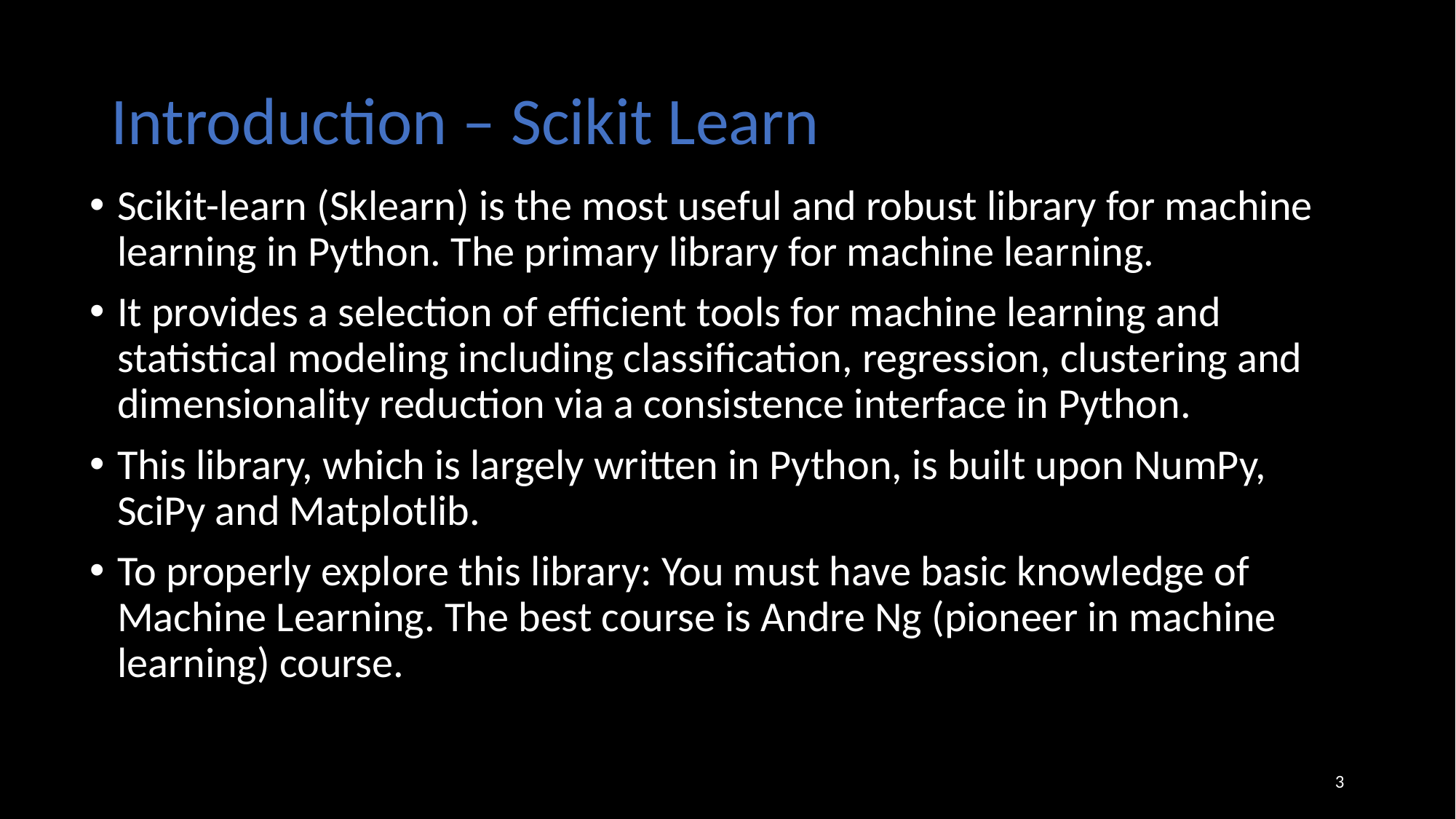

# Introduction – Scikit Learn
Scikit-learn (Sklearn) is the most useful and robust library for machine learning in Python. The primary library for machine learning.
It provides a selection of efficient tools for machine learning and statistical modeling including classification, regression, clustering and dimensionality reduction via a consistence interface in Python.
This library, which is largely written in Python, is built upon NumPy, SciPy and Matplotlib.
To properly explore this library: You must have basic knowledge of Machine Learning. The best course is Andre Ng (pioneer in machine learning) course.

3